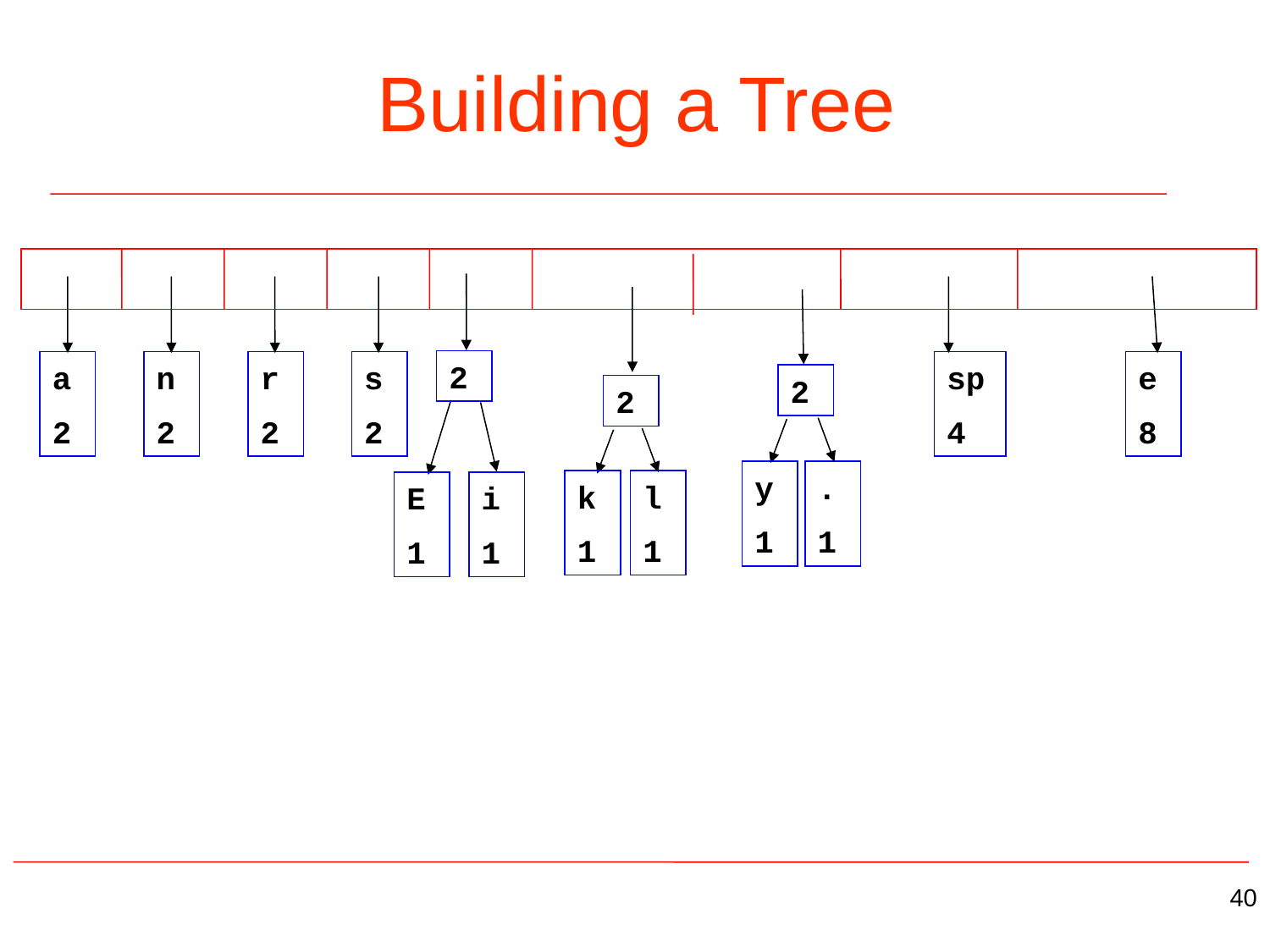

# Building a Tree

2
a
2
n
2
r
2
s
2
sp
4
e
8
2
2

y
1
.
1
k
1
l
1
E
1
i
1
40